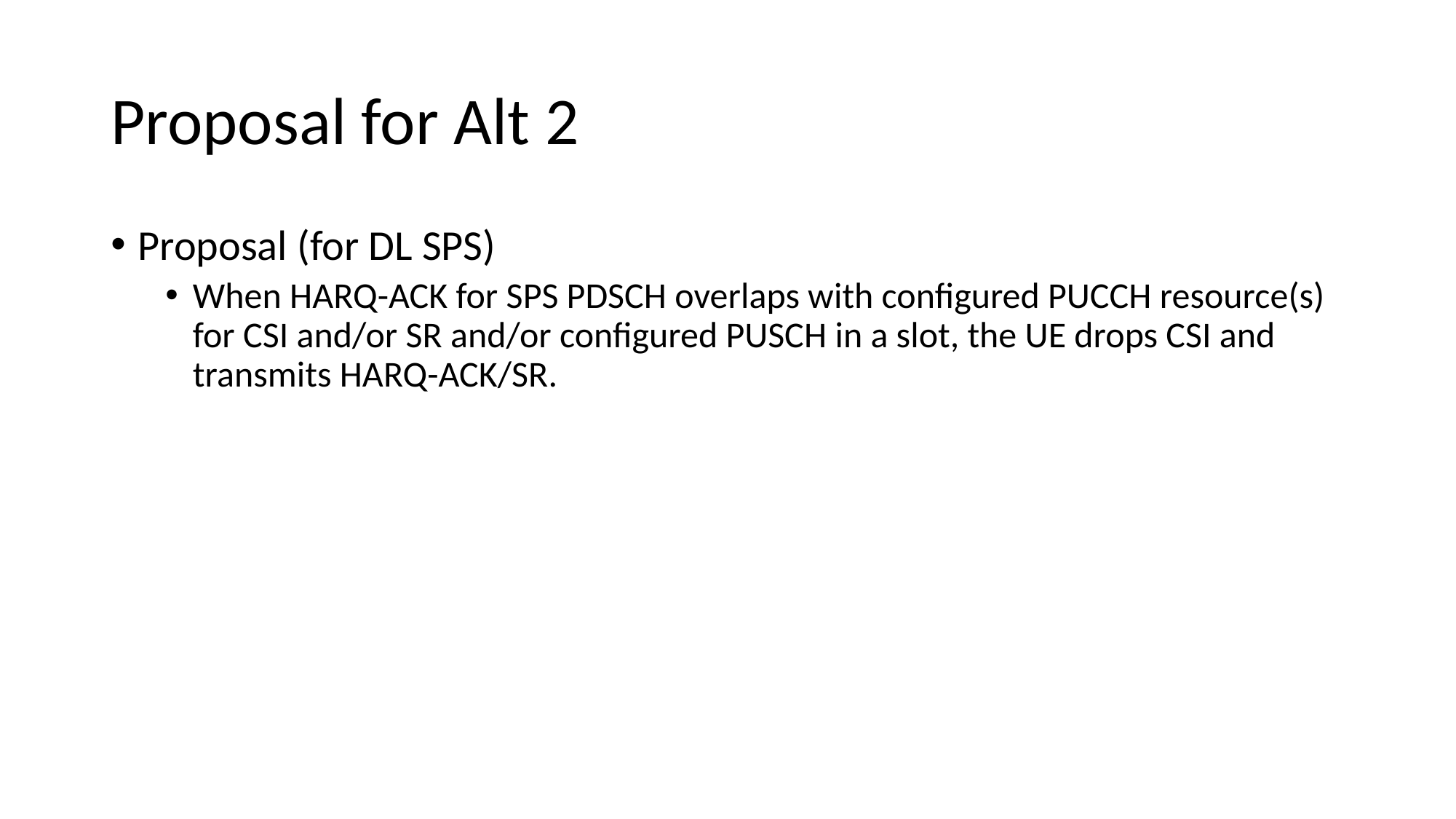

# Proposal for Alt 2
Proposal (for DL SPS)
When HARQ-ACK for SPS PDSCH overlaps with configured PUCCH resource(s) for CSI and/or SR and/or configured PUSCH in a slot, the UE drops CSI and transmits HARQ-ACK/SR.